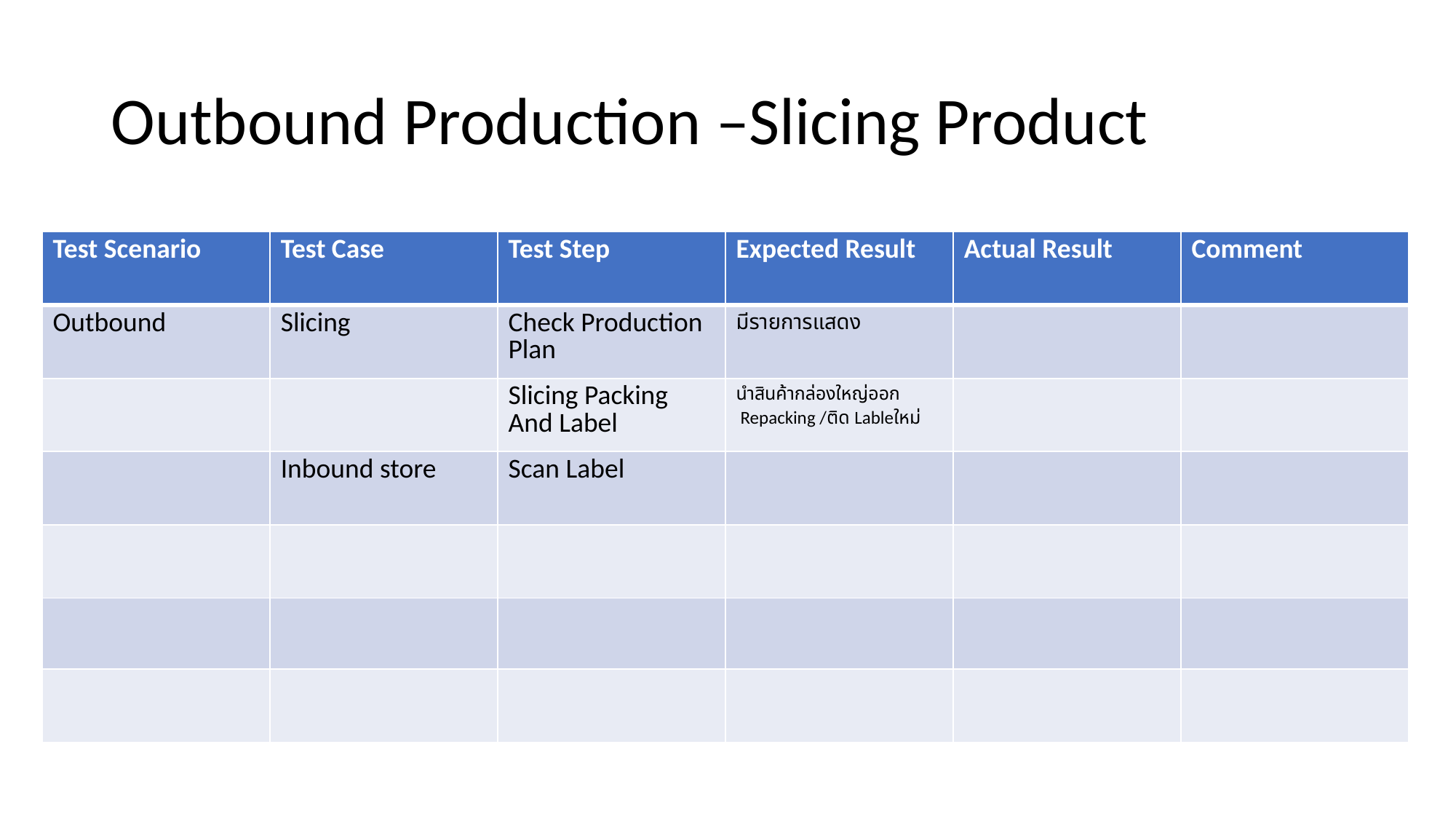

# Outbound Production –Slicing Product
| Test Scenario | Test Case | Test Step | Expected Result | Actual Result | Comment |
| --- | --- | --- | --- | --- | --- |
| Outbound | Slicing | Check Production Plan | มีรายการแสดง |  |  |
|  |  | Slicing Packing And Label | นำสินค้ากล่องใหญ่ออก  Repacking /ติด Lableใหม่ |  |  |
|  | Inbound store | Scan Label |  |  |  |
|  |  |  |  |  |  |
|  |  |  |  |  |  |
|  |  |  |  |  |  |